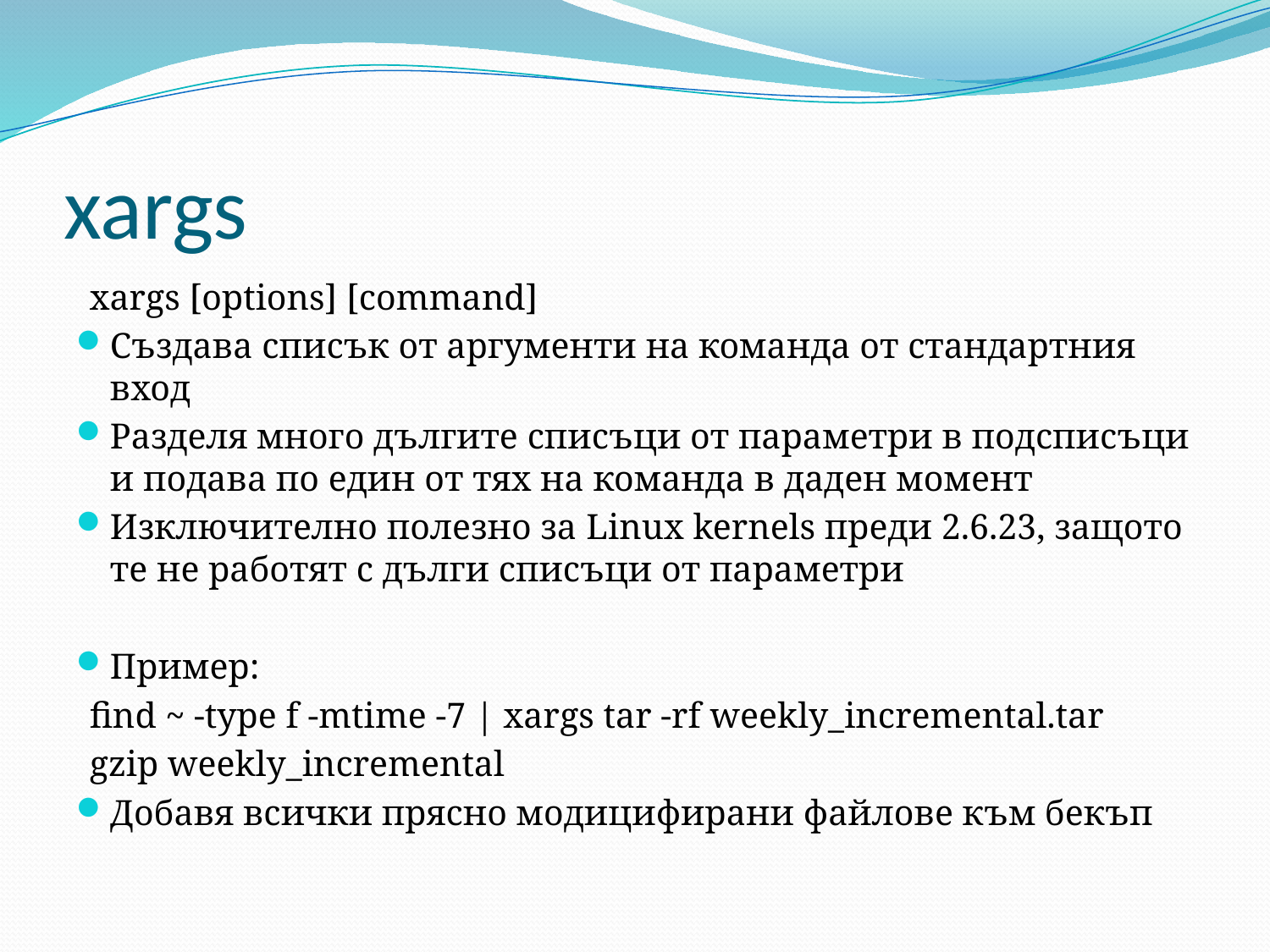

# xargs
xargs [options] [command]
Създава списък от аргументи на команда от стандартния вход
Разделя много дългите списъци от параметри в подсписъци и подава по един от тях на команда в даден момент
Изключително полезно за Linux kernels преди 2.6.23, защото те не работят с дълги списъци от параметри

Пример:
find ~ -type f -mtime -7 | xargs tar -rf weekly_incremental.tar
gzip weekly_incremental
Добавя всички прясно модицифирани файлове към бекъп